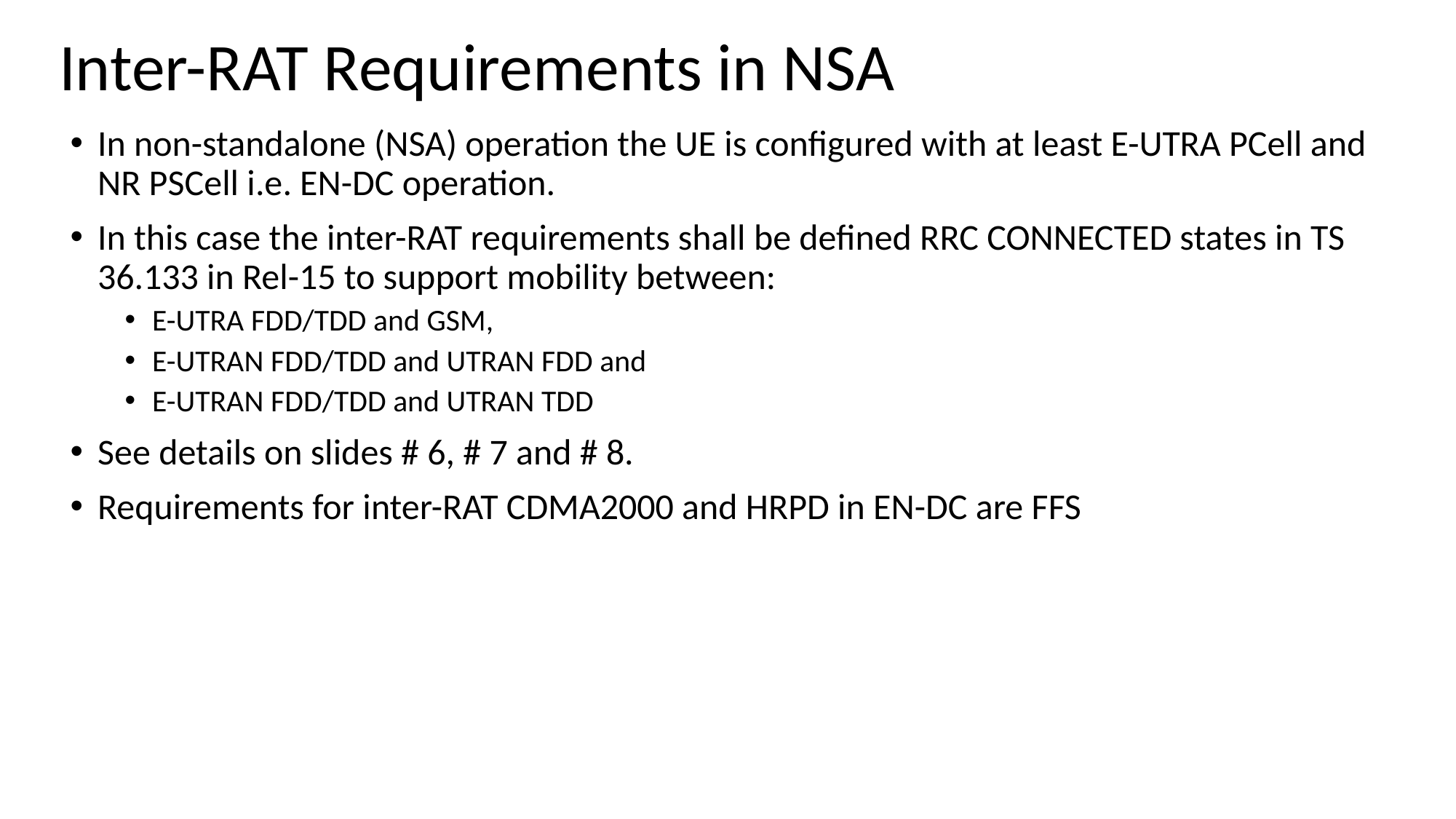

# Inter-RAT Requirements in NSA
In non-standalone (NSA) operation the UE is configured with at least E-UTRA PCell and NR PSCell i.e. EN-DC operation.
In this case the inter-RAT requirements shall be defined RRC CONNECTED states in TS 36.133 in Rel-15 to support mobility between:
E-UTRA FDD/TDD and GSM,
E-UTRAN FDD/TDD and UTRAN FDD and
E-UTRAN FDD/TDD and UTRAN TDD
See details on slides # 6, # 7 and # 8.
Requirements for inter-RAT CDMA2000 and HRPD in EN-DC are FFS